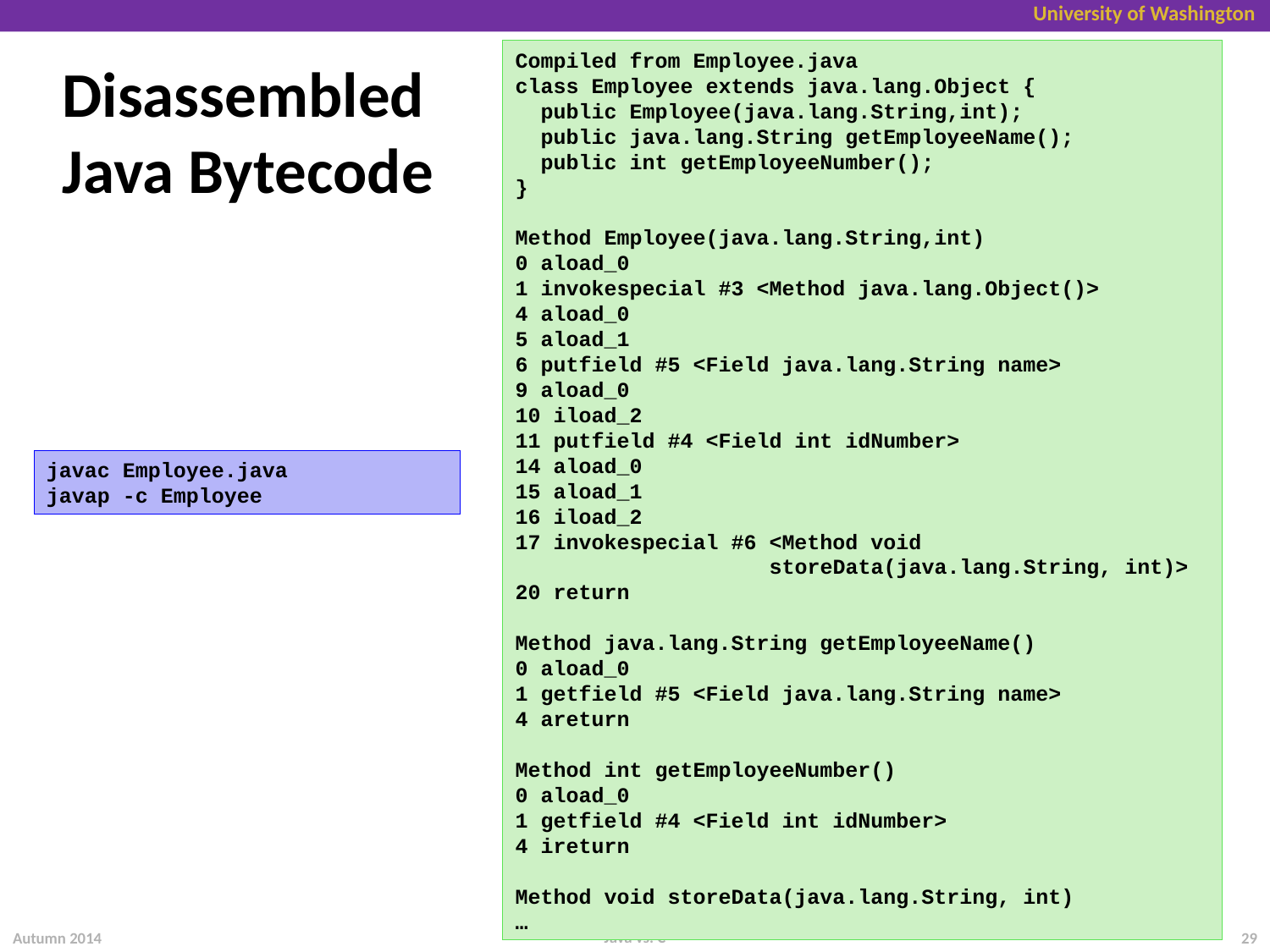

Compiled from Employee.java
class Employee extends java.lang.Object {
  public Employee(java.lang.String,int);
  public java.lang.String getEmployeeName();
  public int getEmployeeNumber();
}

Method Employee(java.lang.String,int)
0 aload_0
1 invokespecial #3 <Method java.lang.Object()>
4 aload_0
5 aload_1
6 putfield #5 <Field java.lang.String name>
9 aload_0
10 iload_2
11 putfield #4 <Field int idNumber>
14 aload_0
15 aload_1
16 iload_2
17 invokespecial #6 <Method void
		storeData(java.lang.String, int)>
20 return

Method java.lang.String getEmployeeName()
0 aload_0
1 getfield #5 <Field java.lang.String name>
4 areturn

Method int getEmployeeNumber()
0 aload_0
1 getfield #4 <Field int idNumber>
4 ireturn

Method void storeData(java.lang.String, int)
…
# Disassembled Java Bytecode
javac Employee.java
javap -c Employee
Java vs. C
Autumn 2014
29